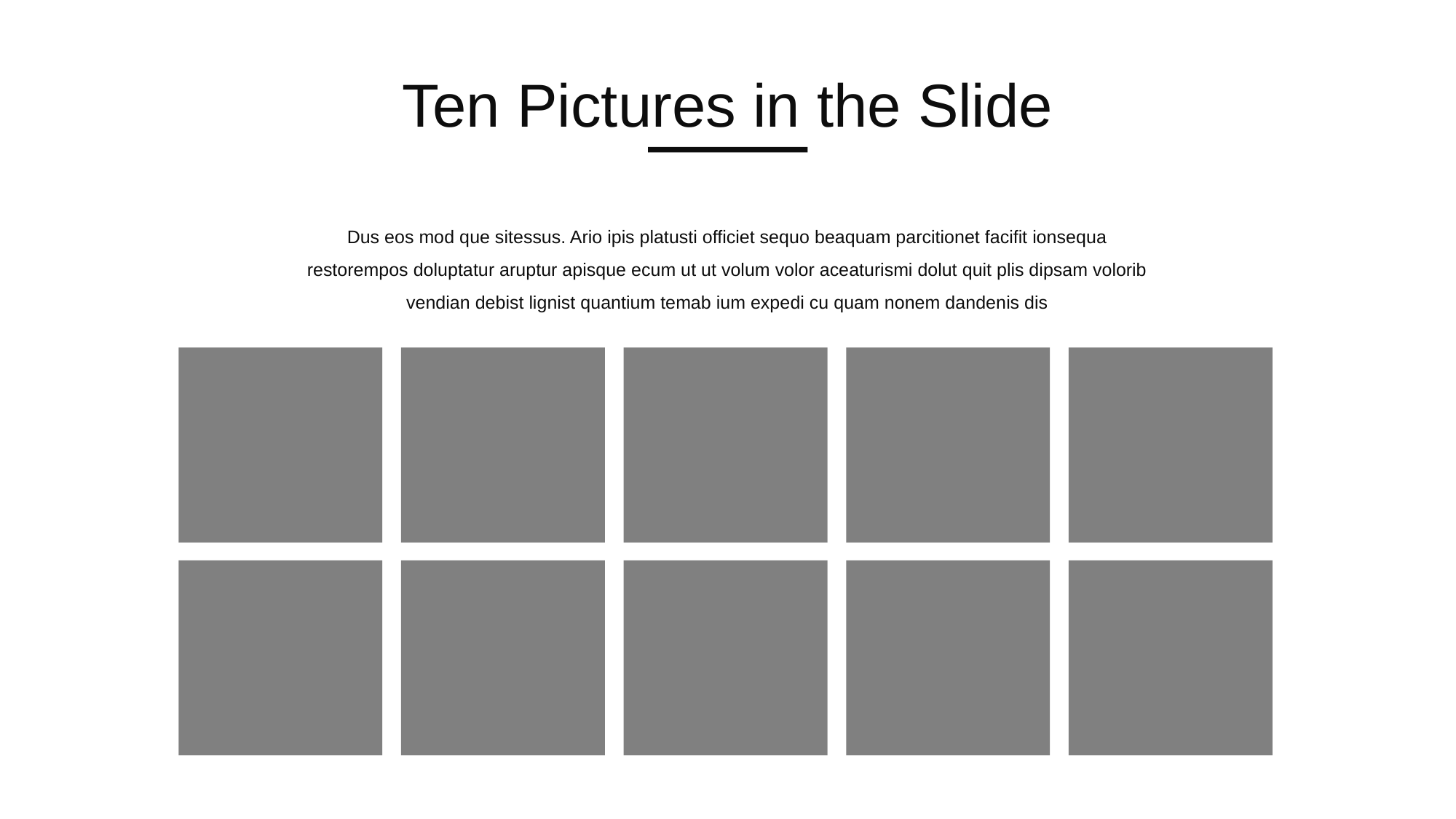

Ten Pictures in the Slide

Dus eos mod que sitessus. Ario ipis platusti officiet sequo beaquam parcitionet facifit ionsequa restorempos doluptatur aruptur apisque ecum ut ut volum volor aceaturismi dolut quit plis dipsam volorib vendian debist lignist quantium temab ium expedi cu quam nonem dandenis dis